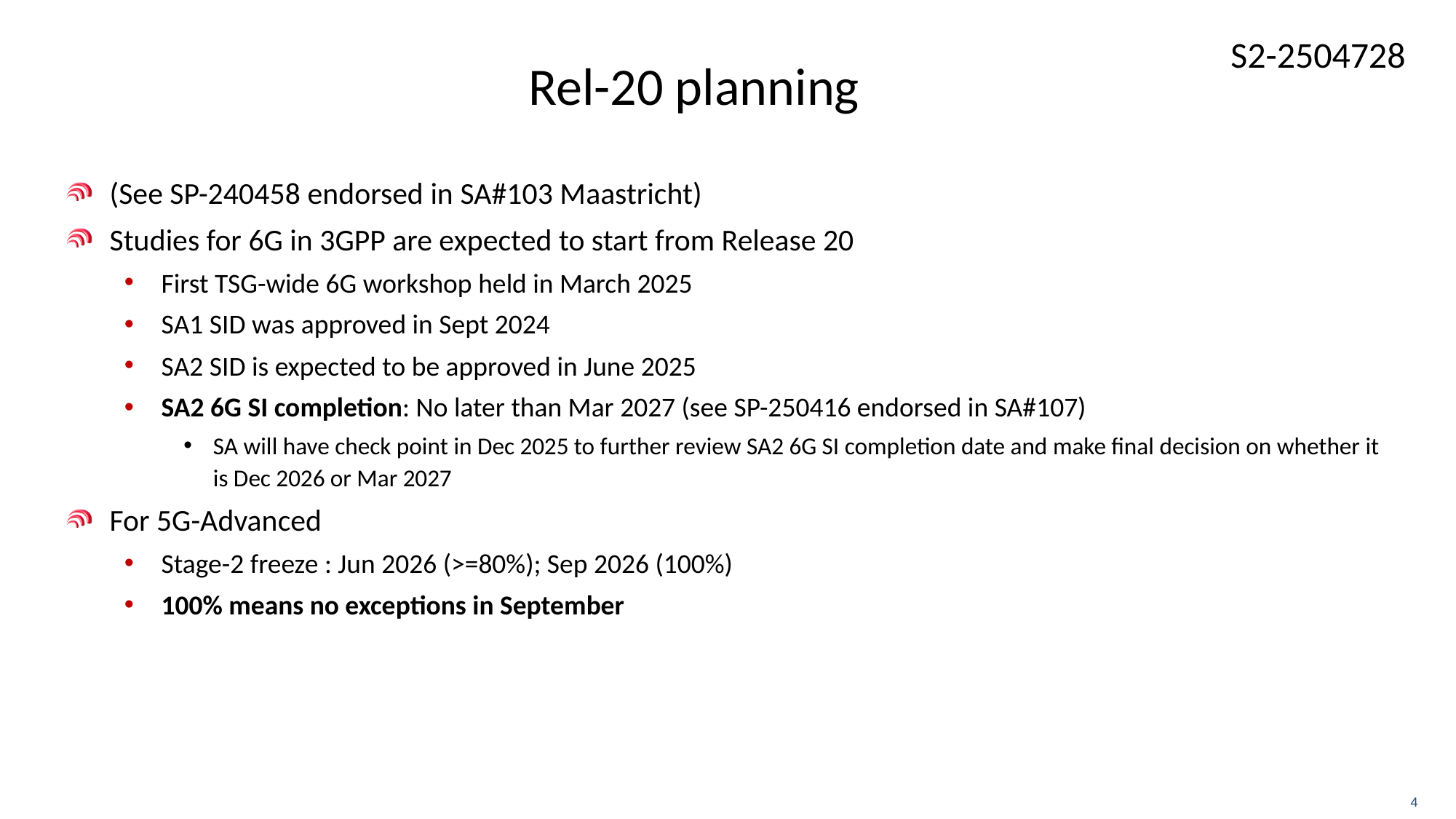

# Rel-20 planning
(See SP-240458 endorsed in SA#103 Maastricht)
Studies for 6G in 3GPP are expected to start from Release 20
First TSG-wide 6G workshop held in March 2025
SA1 SID was approved in Sept 2024
SA2 SID is expected to be approved in June 2025
SA2 6G SI completion: No later than Mar 2027 (see SP-250416 endorsed in SA#107)
SA will have check point in Dec 2025 to further review SA2 6G SI completion date and make final decision on whether it is Dec 2026 or Mar 2027
For 5G-Advanced
Stage-2 freeze : Jun 2026 (>=80%); Sep 2026 (100%)
100% means no exceptions in September